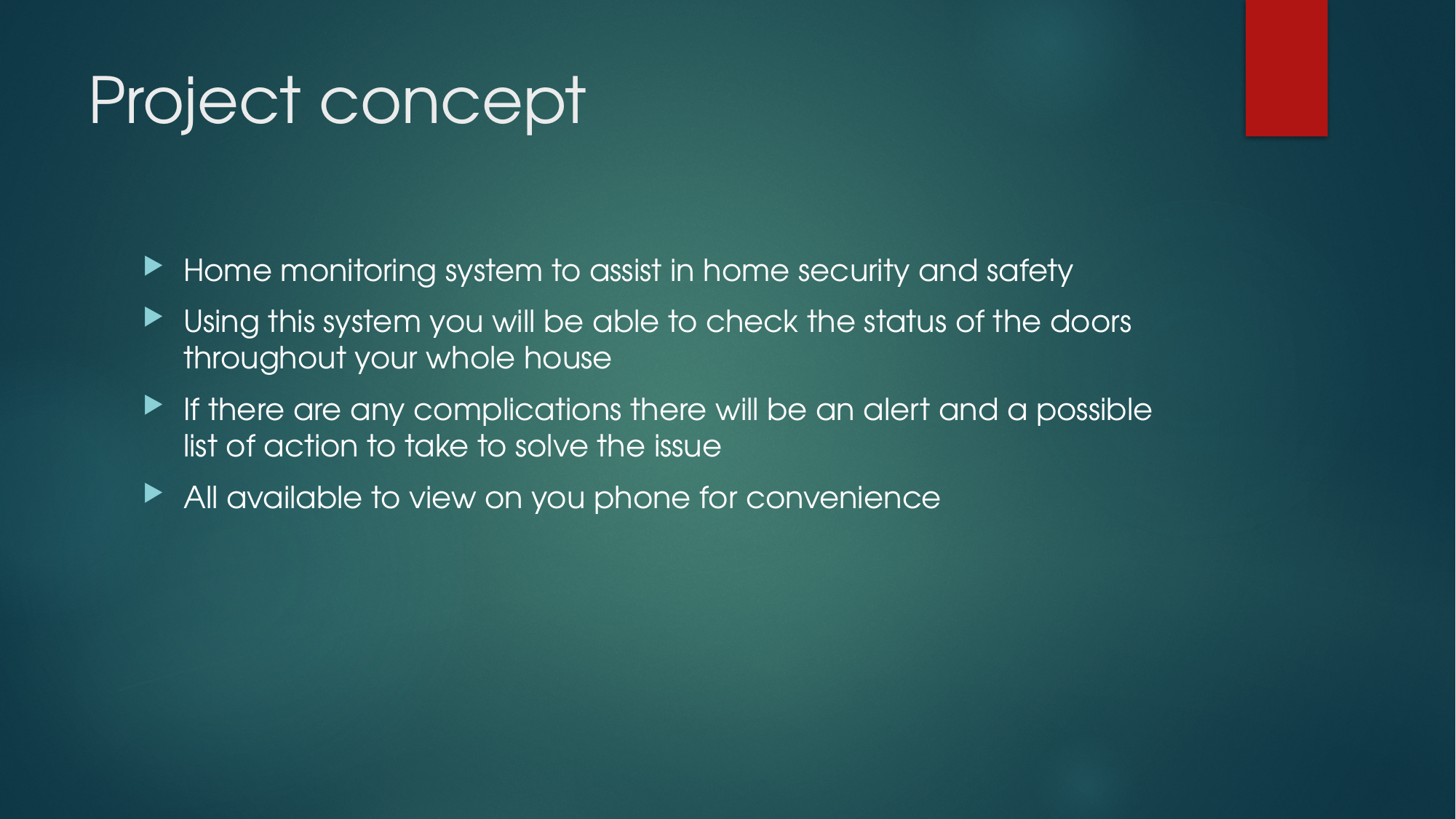

# Project concept
Home monitoring system to assist in home security and safety
Using this system you will be able to check the status of the doors throughout your whole house
If there are any complications there will be an alert and a possible list of action to take to solve the issue
All available to view on you phone for convenience